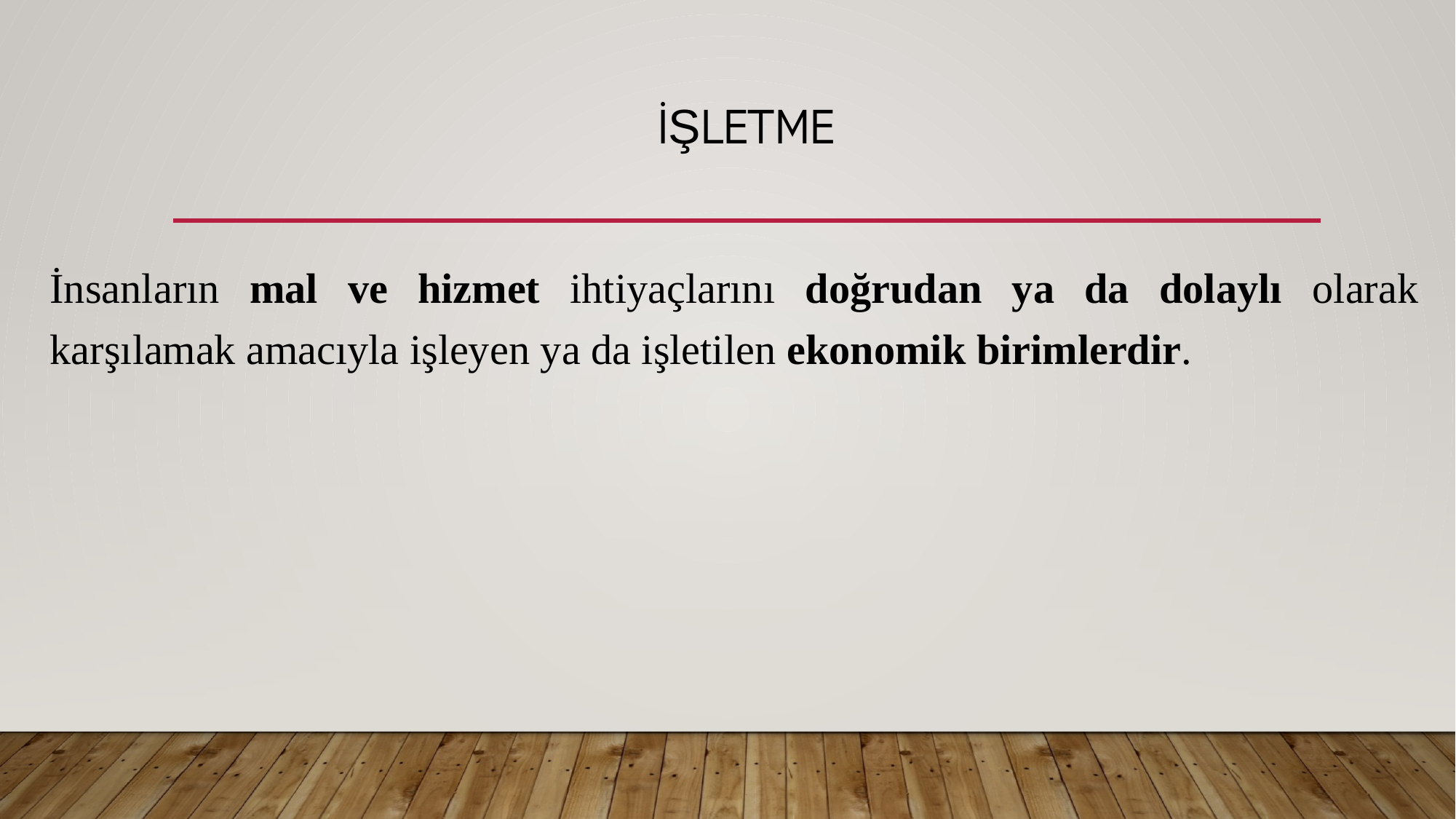

# İŞLETME
İnsanların mal ve hizmet ihtiyaçlarını doğrudan ya da dolaylı olarak karşılamak amacıyla işleyen ya da işletilen ekonomik birimlerdir.